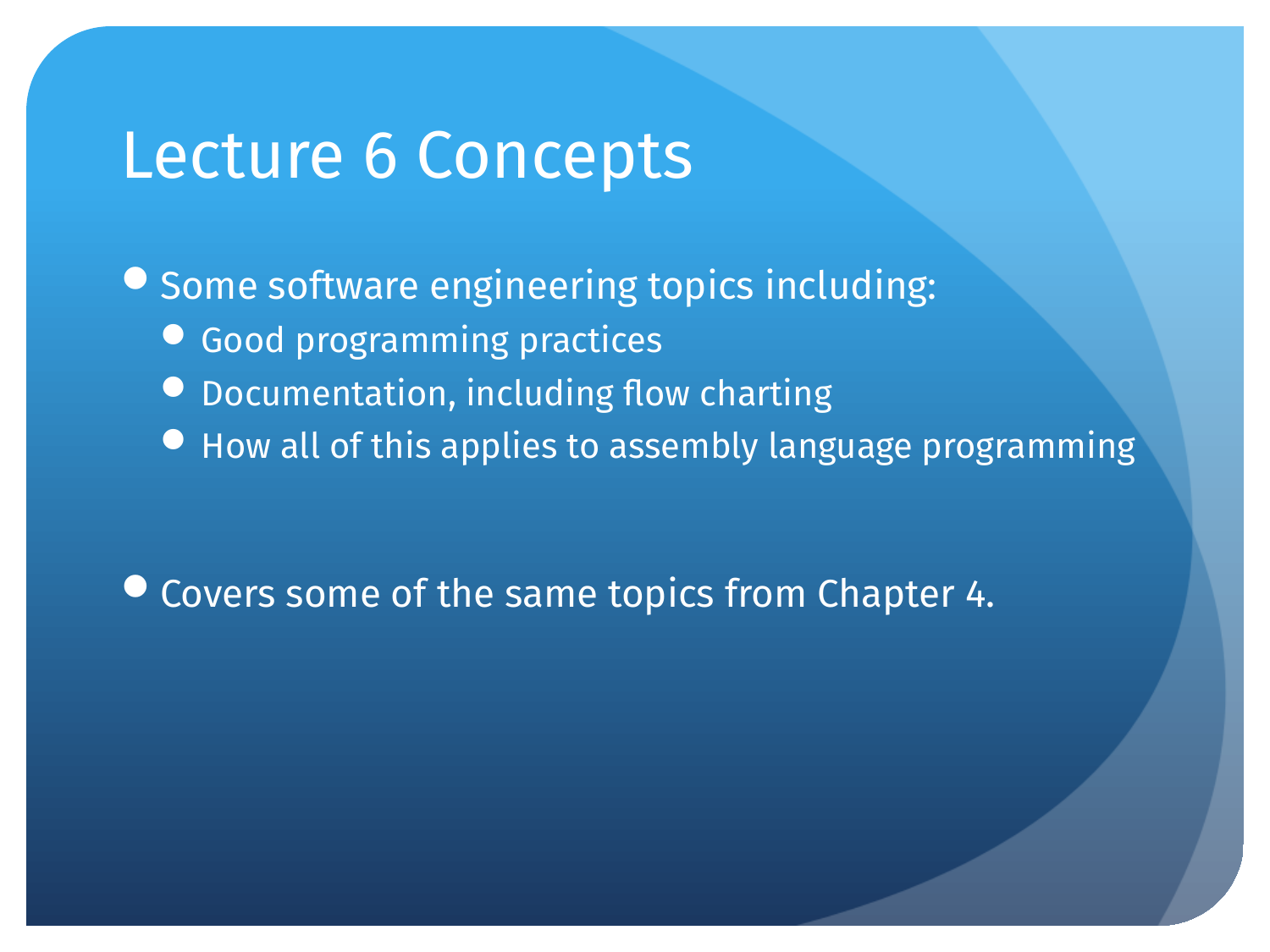

# Lecture 6 Concepts
Some software engineering topics including:
Good programming practices
Documentation, including flow charting
How all of this applies to assembly language programming

Covers some of the same topics from Chapter 4.